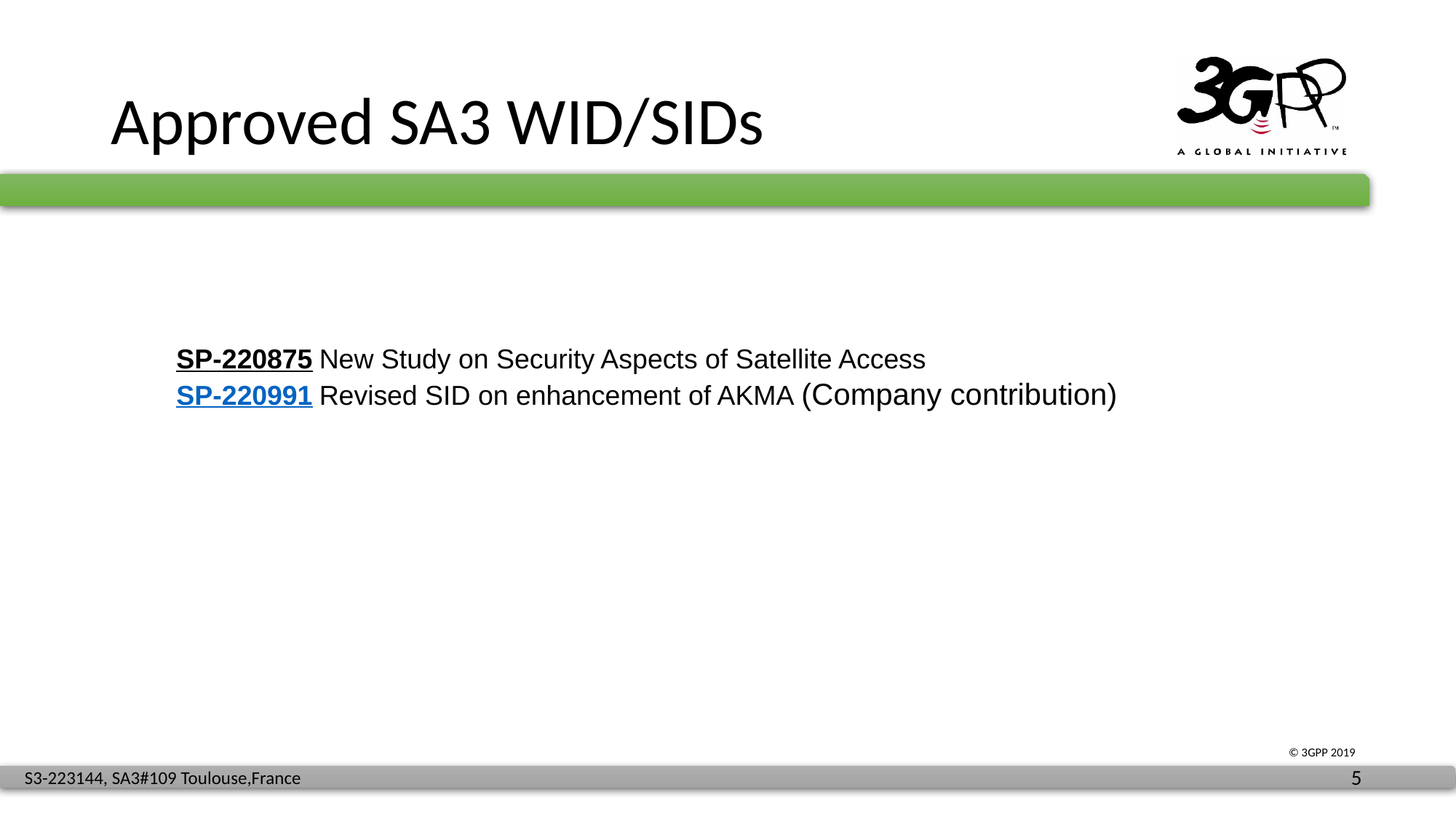

# Approved SA3 WID/SIDs
SP-220875 New Study on Security Aspects of Satellite Access
SP-220991 Revised SID on enhancement of AKMA (Company contribution)